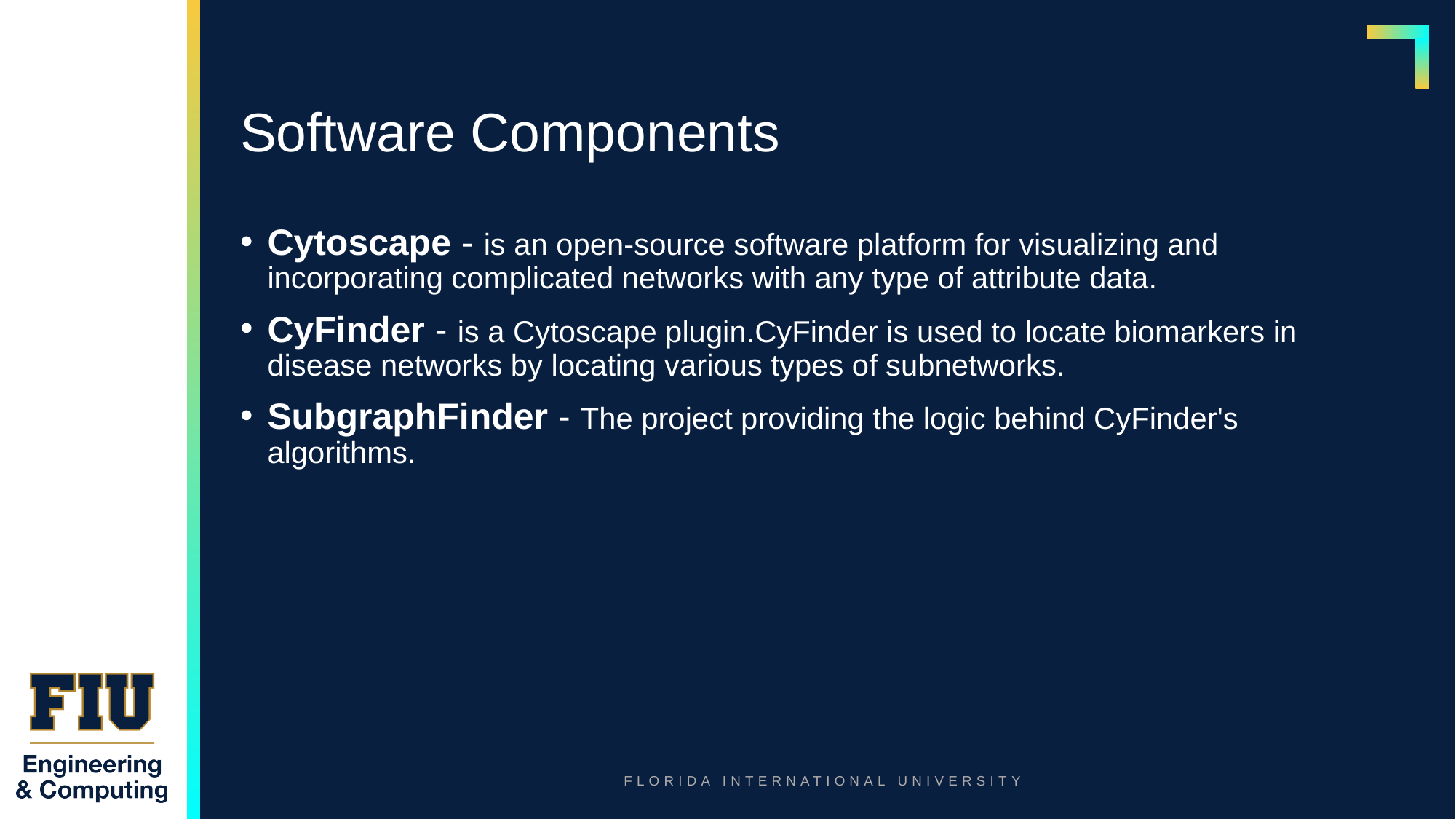

# Software Components
Cytoscape - is an open-source software platform for visualizing and incorporating complicated networks with any type of attribute data.
CyFinder - is a Cytoscape plugin.CyFinder is used to locate biomarkers in disease networks by locating various types of subnetworks.
SubgraphFinder - The project providing the logic behind CyFinder's algorithms.